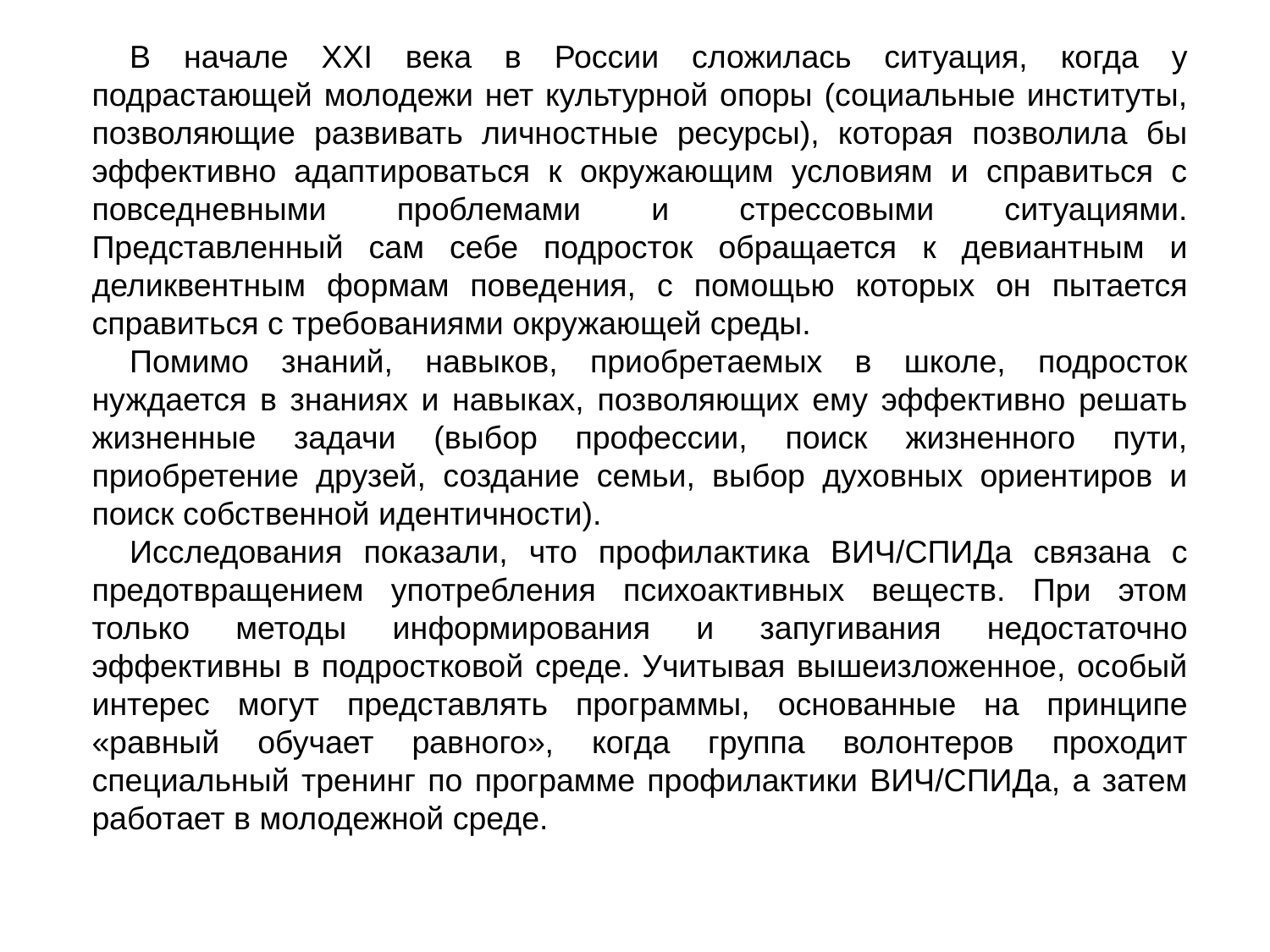

В начале XXI века в России сложилась ситуация, когда у подрастающей молодежи нет культурной опоры (социальные институты, позволяющие развивать личностные ресурсы), которая позволила бы эффективно адаптироваться к окружающим условиям и справиться с повседневными проблемами и стрессовыми ситуациями. Представленный сам себе подросток обращается к девиантным и деликвентным формам поведения, с помощью которых он пытается справиться с требованиями окружающей среды.
Помимо знаний, навыков, приобретаемых в школе, подросток нуждается в знаниях и навыках, позволяющих ему эффективно решать жизненные задачи (выбор профессии, поиск жизненного пути, приобретение друзей, создание семьи, выбор духовных ориентиров и поиск собственной идентичности).
Исследования показали, что профилактика ВИЧ/СПИДа связана с предотвращением употребления психоактивных веществ. При этом только методы информирования и запугивания недостаточно эффективны в подростковой среде. Учитывая вышеизложенное, особый интерес могут представлять программы, основанные на принципе «равный обучает равного», когда группа волонтеров проходит специальный тренинг по программе профилактики ВИЧ/СПИДа, а затем работает в молодежной среде.